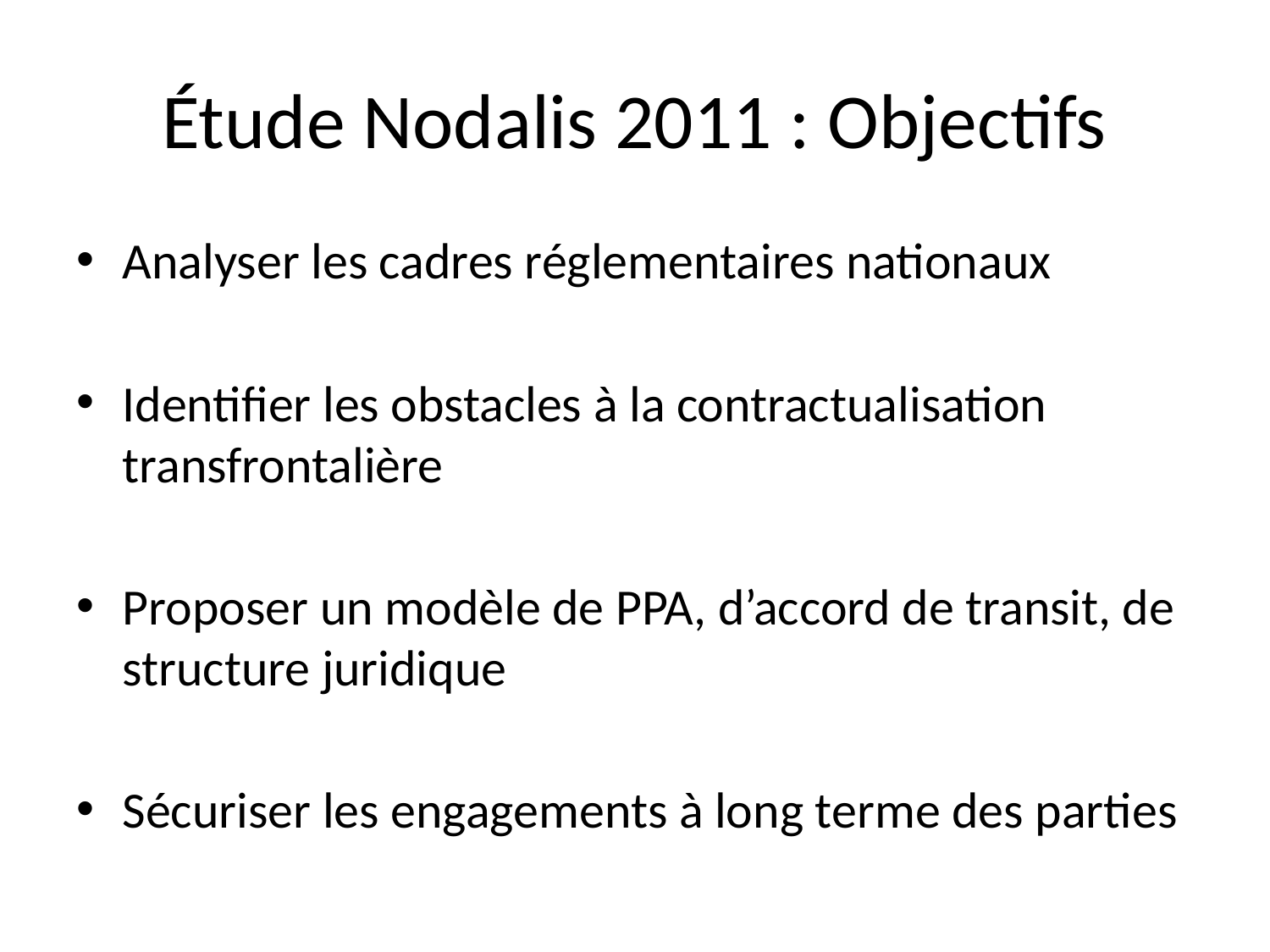

# Étude Nodalis 2011 : Objectifs
Analyser les cadres réglementaires nationaux

Identifier les obstacles à la contractualisation transfrontalière

Proposer un modèle de PPA, d’accord de transit, de structure juridique

Sécuriser les engagements à long terme des parties